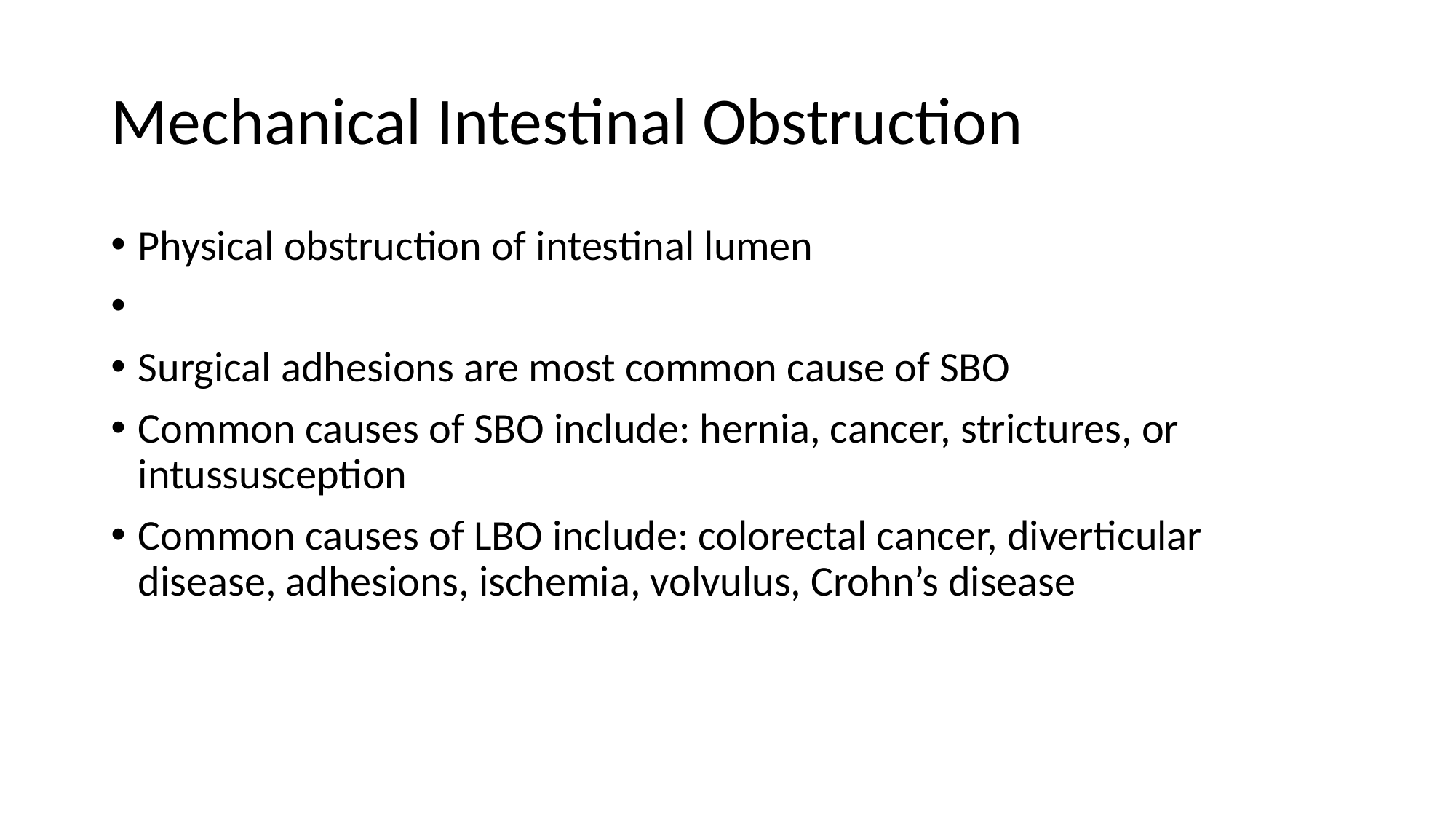

# Mechanical Intestinal Obstruction
Physical obstruction of intestinal lumen

Surgical adhesions are most common cause of SBO
Common causes of SBO include: hernia, cancer, strictures, or intussusception
Common causes of LBO include: colorectal cancer, diverticular disease, adhesions, ischemia, volvulus, Crohn’s disease